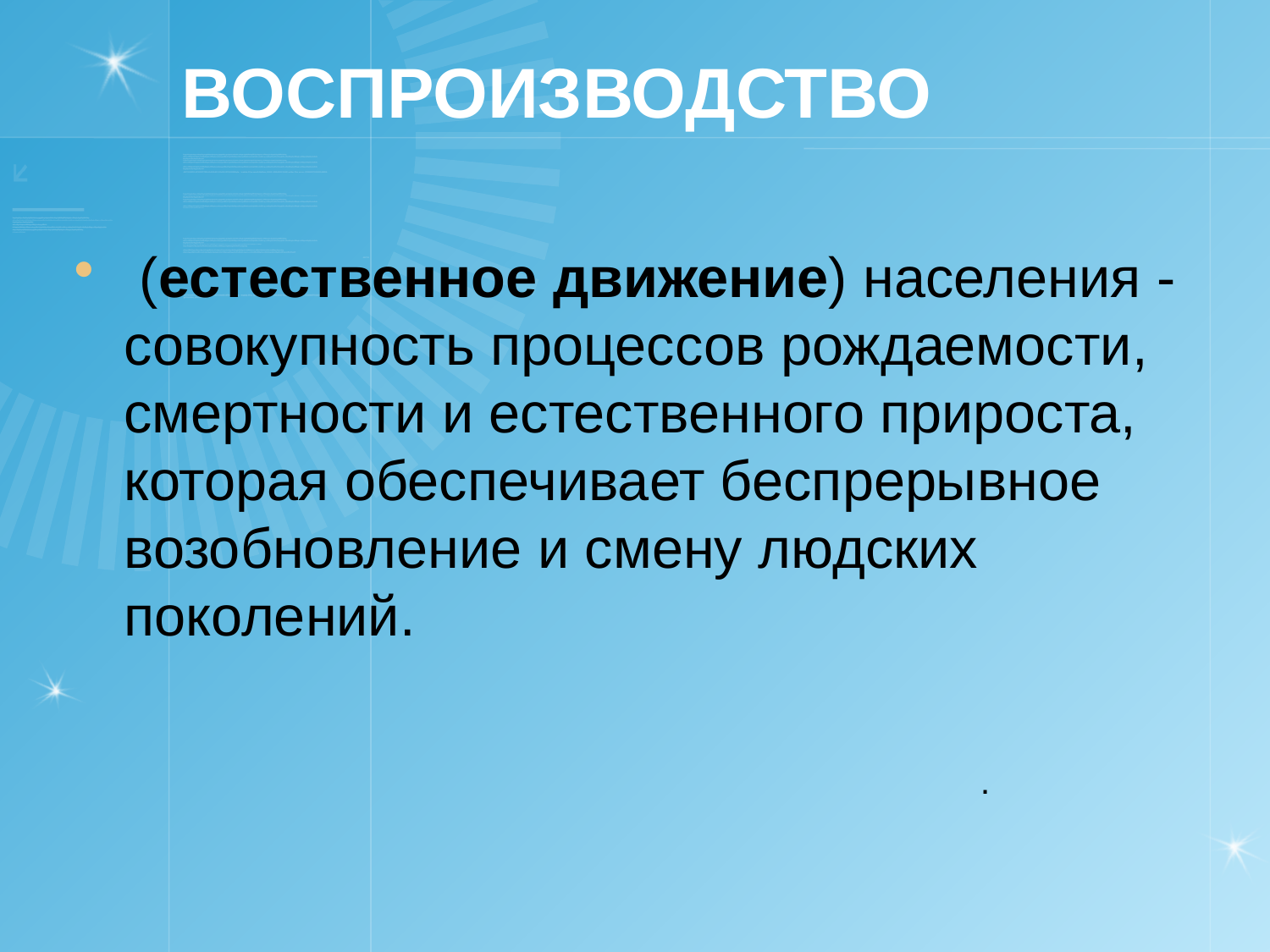

# Воспроизводство
 (естественное движение) населения - совокупность процессов рождаемости, смертности и естественного прироста, которая обеспечивает беспрерывное возобновление и смену людских поколений.

.